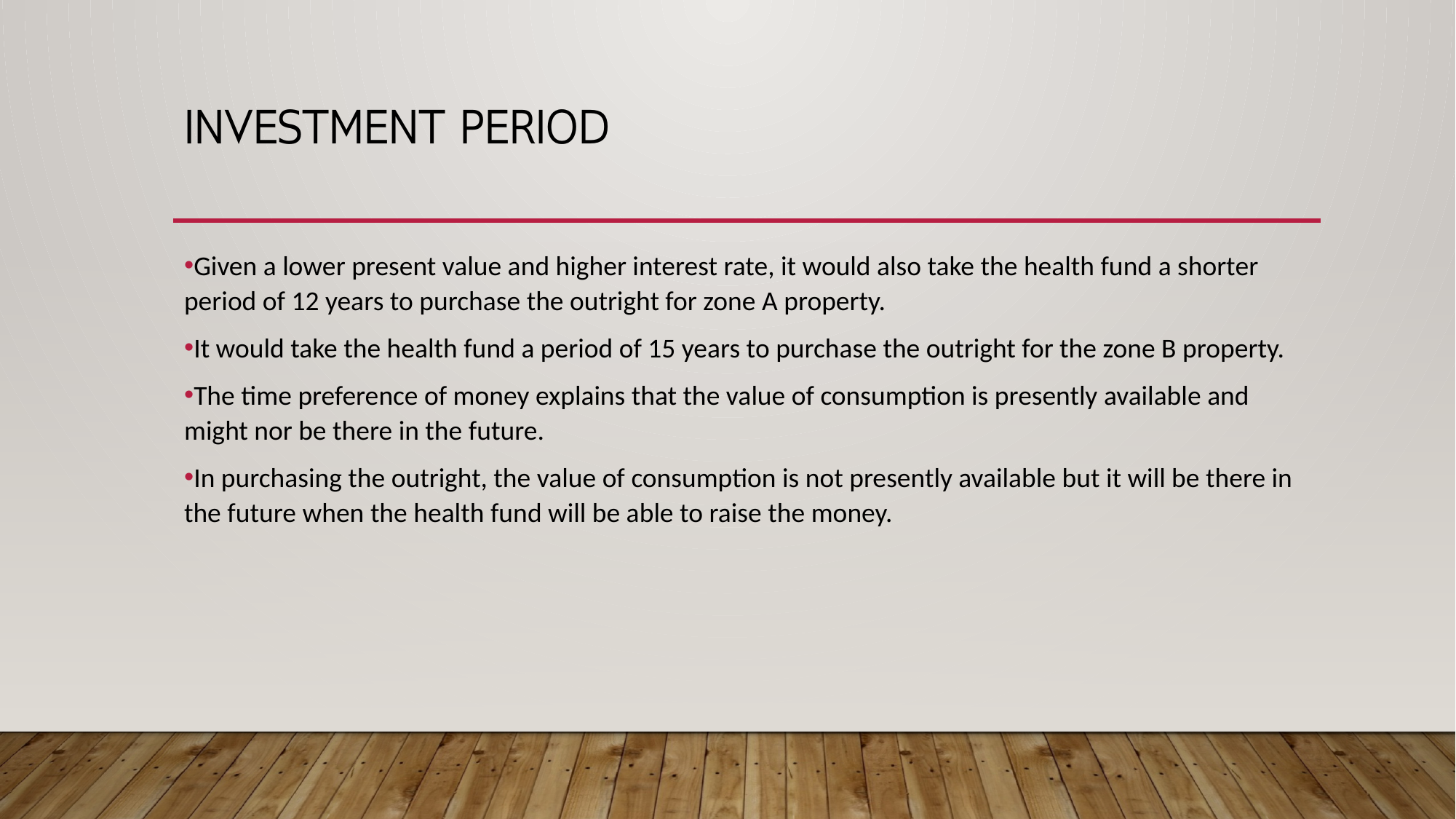

# Investment period
Given a lower present value and higher interest rate, it would also take the health fund a shorter period of 12 years to purchase the outright for zone A property.
It would take the health fund a period of 15 years to purchase the outright for the zone B property.
The time preference of money explains that the value of consumption is presently available and might nor be there in the future.
In purchasing the outright, the value of consumption is not presently available but it will be there in the future when the health fund will be able to raise the money.